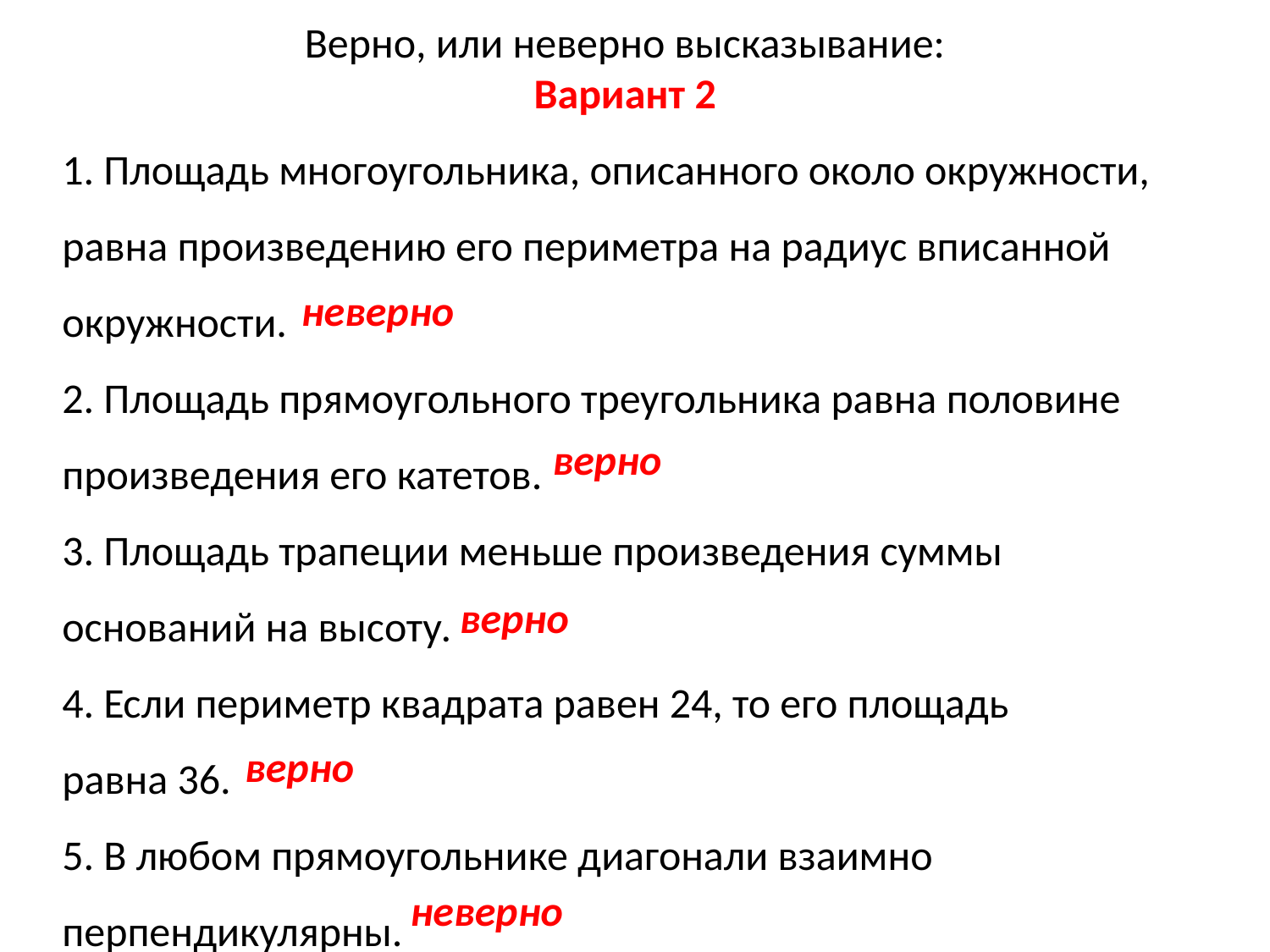

Верно, или неверно высказывание:
Вариант 2
1. Площадь многоугольника, описанного около окружности, равна произведению его периметра на радиус вписанной окружности.
2. Площадь прямоугольного треугольника равна половине произведения его катетов.
3. Площадь трапеции меньше произведения суммы оснований на высоту.
4. Если периметр квадрата равен 24, то его площадь
равна 36.
5. В любом прямоугольнике диагонали взаимно перпендикулярны.
неверно
верно
верно
верно
неверно